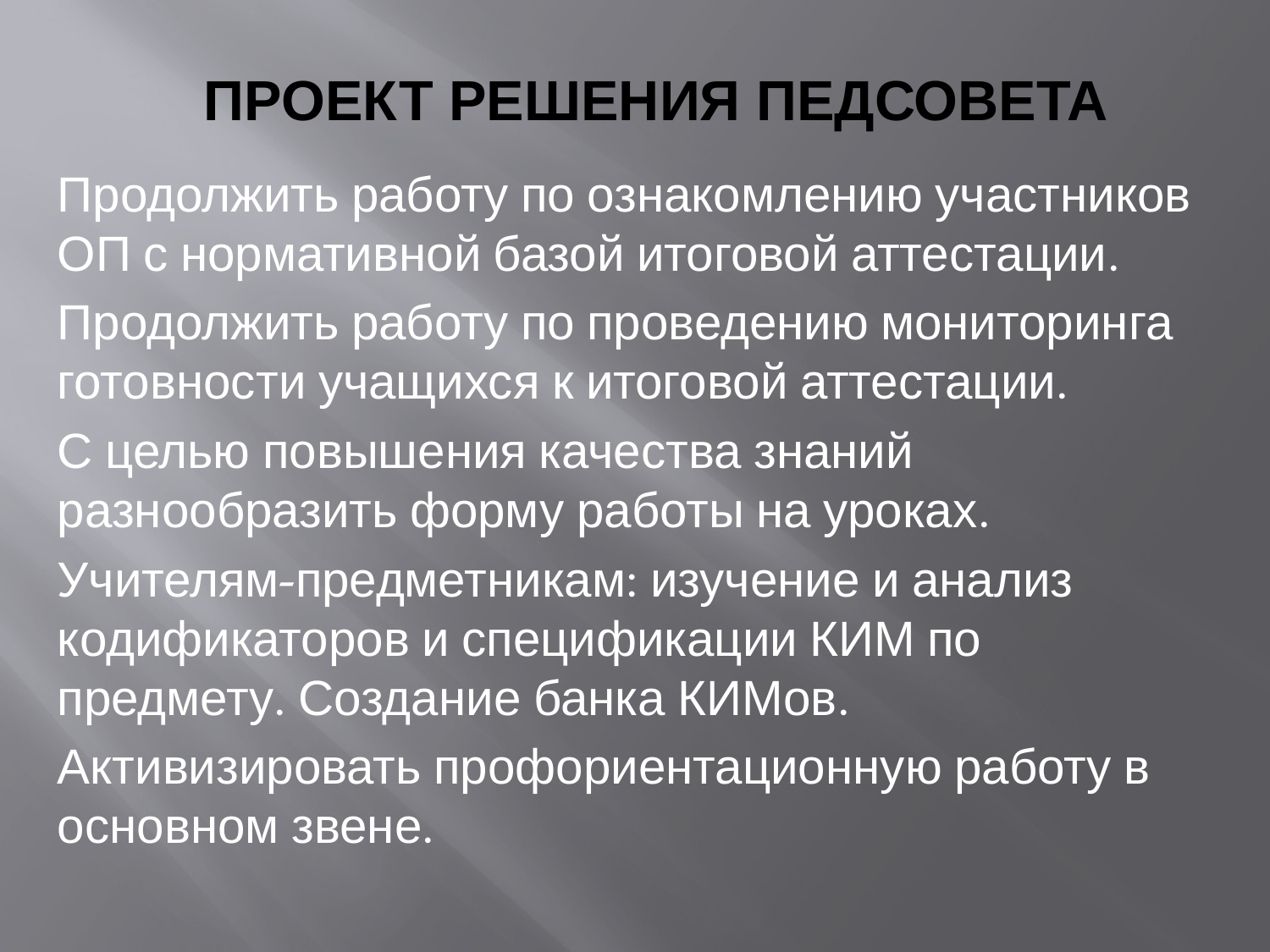

# Проект решения педсовета
Продолжить работу по ознакомлению участников ОП с нормативной базой итоговой аттестации.
Продолжить работу по проведению мониторинга готовности учащихся к итоговой аттестации.
С целью повышения качества знаний разнообразить форму работы на уроках.
Учителям-предметникам: изучение и анализ кодификаторов и спецификации КИМ по предмету. Создание банка КИМов.
Активизировать профориентационную работу в основном звене.